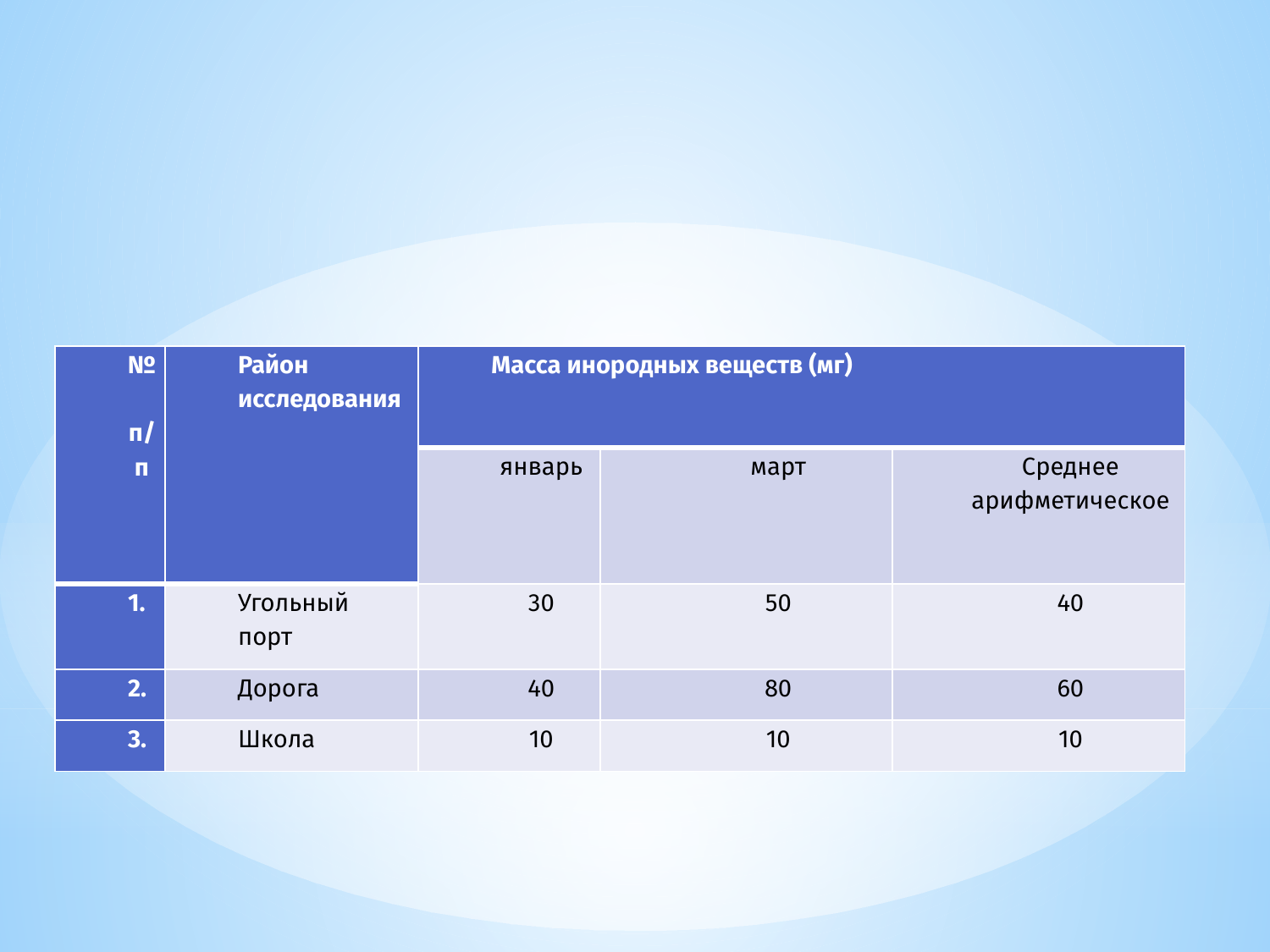

| № п/п | Район исследования | Масса инородных веществ (мг) |  |  |
| --- | --- | --- | --- | --- |
|  |  | январь | март | Среднее арифметическое |
| 1. | Угольный порт | 30 | 50 | 40 |
| 2. | Дорога | 40 | 80 | 60 |
| 3. | Школа | 10 | 10 | 10 |